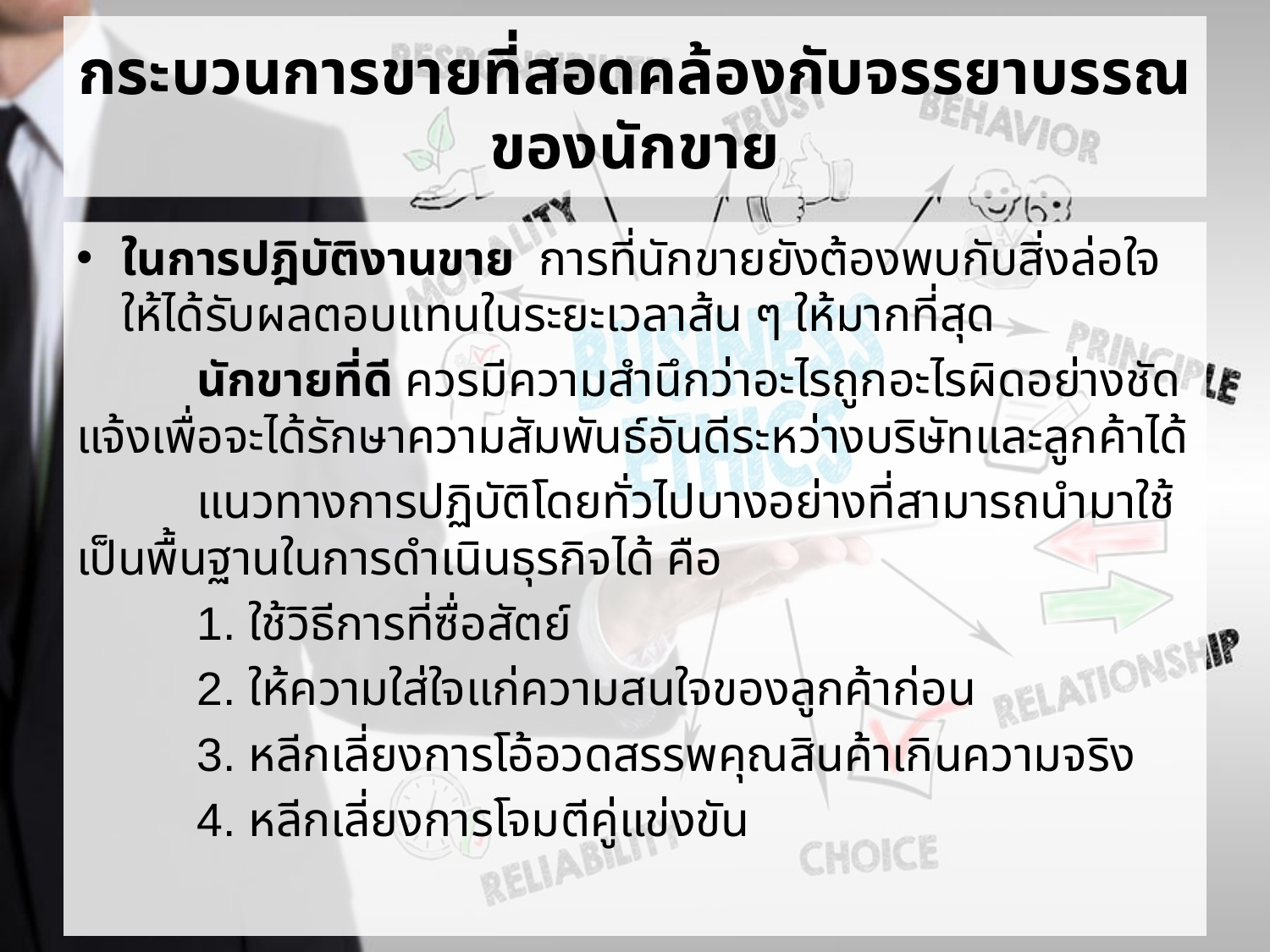

# กระบวนการขายที่สอดคล้องกับจรรยาบรรณ ของนักขาย
ในการปฎิบัติงานขาย  การที่นักขายยังต้องพบกับสิ่งล่อใจให้ได้รับผลตอบแทนในระยะเวลาส้น ๆ ให้มากที่สุด
	นักขายที่ดี ควรมีความสำนึกว่าอะไรถูกอะไรผิดอย่างชัดแจ้งเพื่อจะได้รักษาความสัมพันธ์อันดีระหว่างบริษัทและลูกค้าได้
	แนวทางการปฏิบัติโดยทั่วไปบางอย่างที่สามารถนำมาใช้เป็นพื้นฐานในการดำเนินธุรกิจได้ คือ
	1. ใช้วิธีการที่ซื่อสัตย์
	2. ให้ความใส่ใจแก่ความสนใจของลูกค้าก่อน
	3. หลีกเลี่ยงการโอ้อวดสรรพคุณสินค้าเกินความจริง
	4. หลีกเลี่ยงการโจมตีคู่แข่งขัน